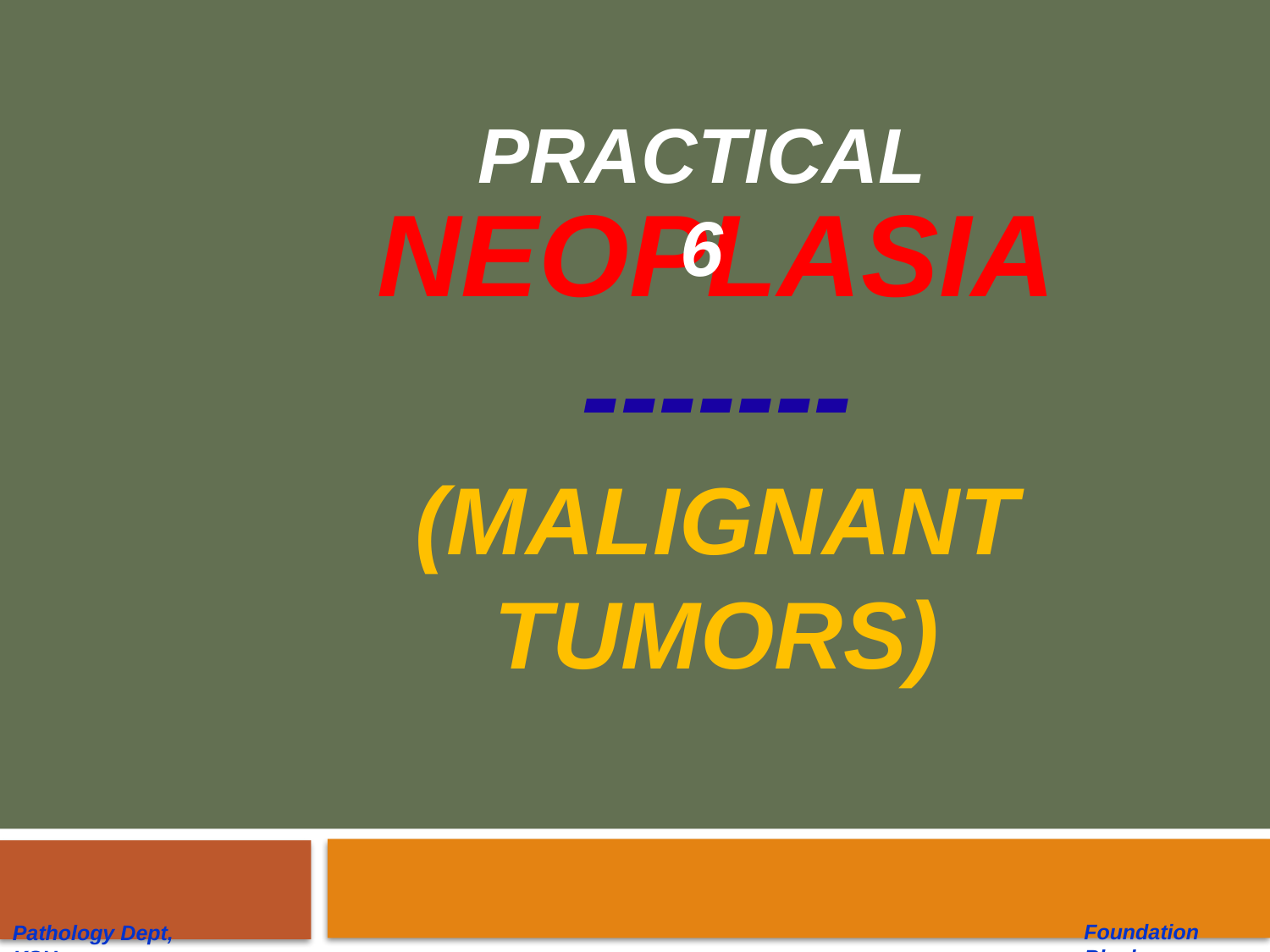

PRACTICAL 6
# NEOPLASIA ------- (Malignant Tumors)
Foundation Block
Pathology Dept, KSU